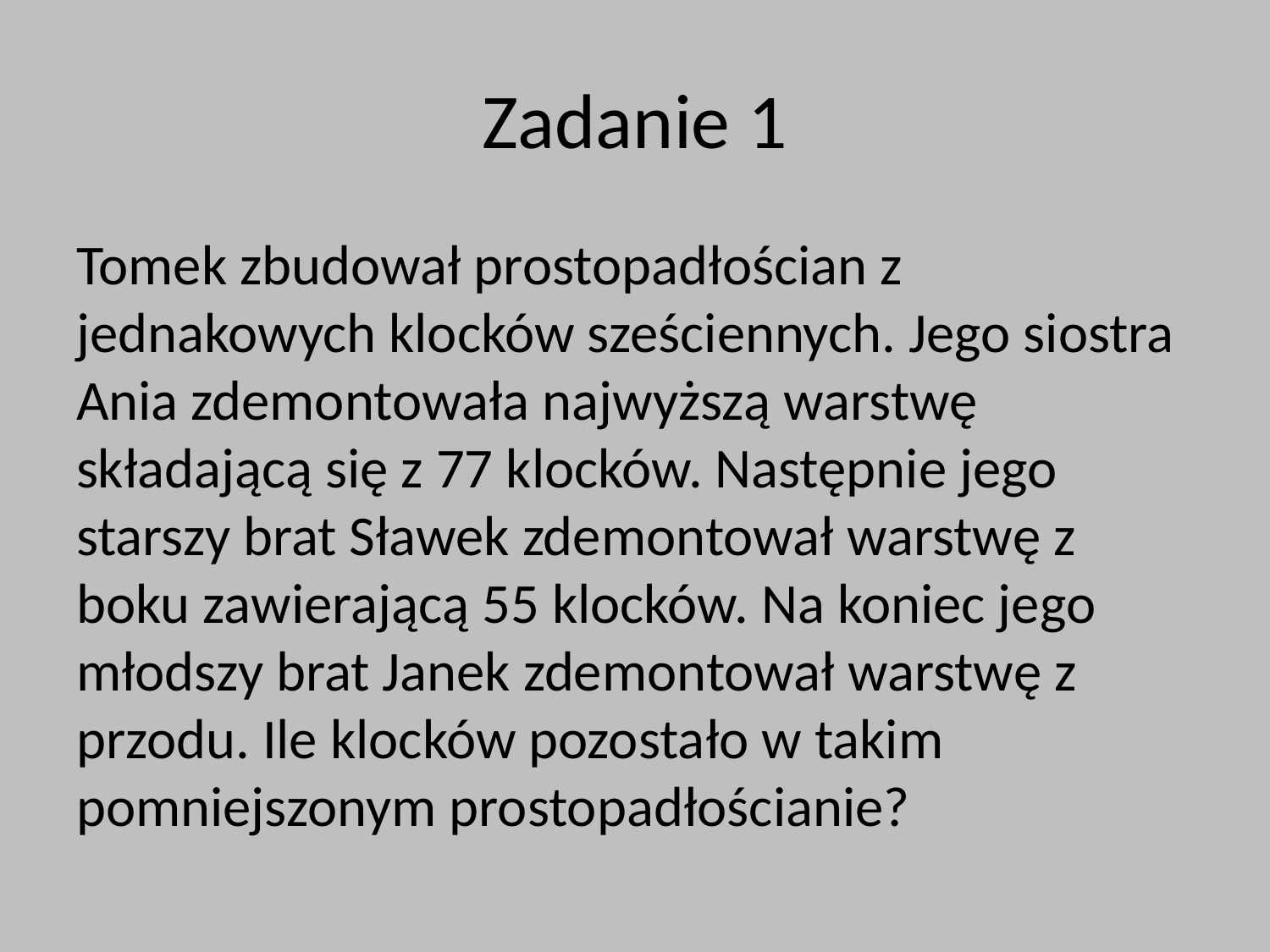

# Zadanie 1
Tomek zbudował prostopadłościan z jednakowych klocków sześciennych. Jego siostra Ania zdemontowała najwyższą warstwę składającą się z 77 klocków. Następnie jego starszy brat Sławek zdemontował warstwę z boku zawierającą 55 klocków. Na koniec jego młodszy brat Janek zdemontował warstwę z przodu. Ile klocków pozostało w takim pomniejszonym prostopadłościanie?